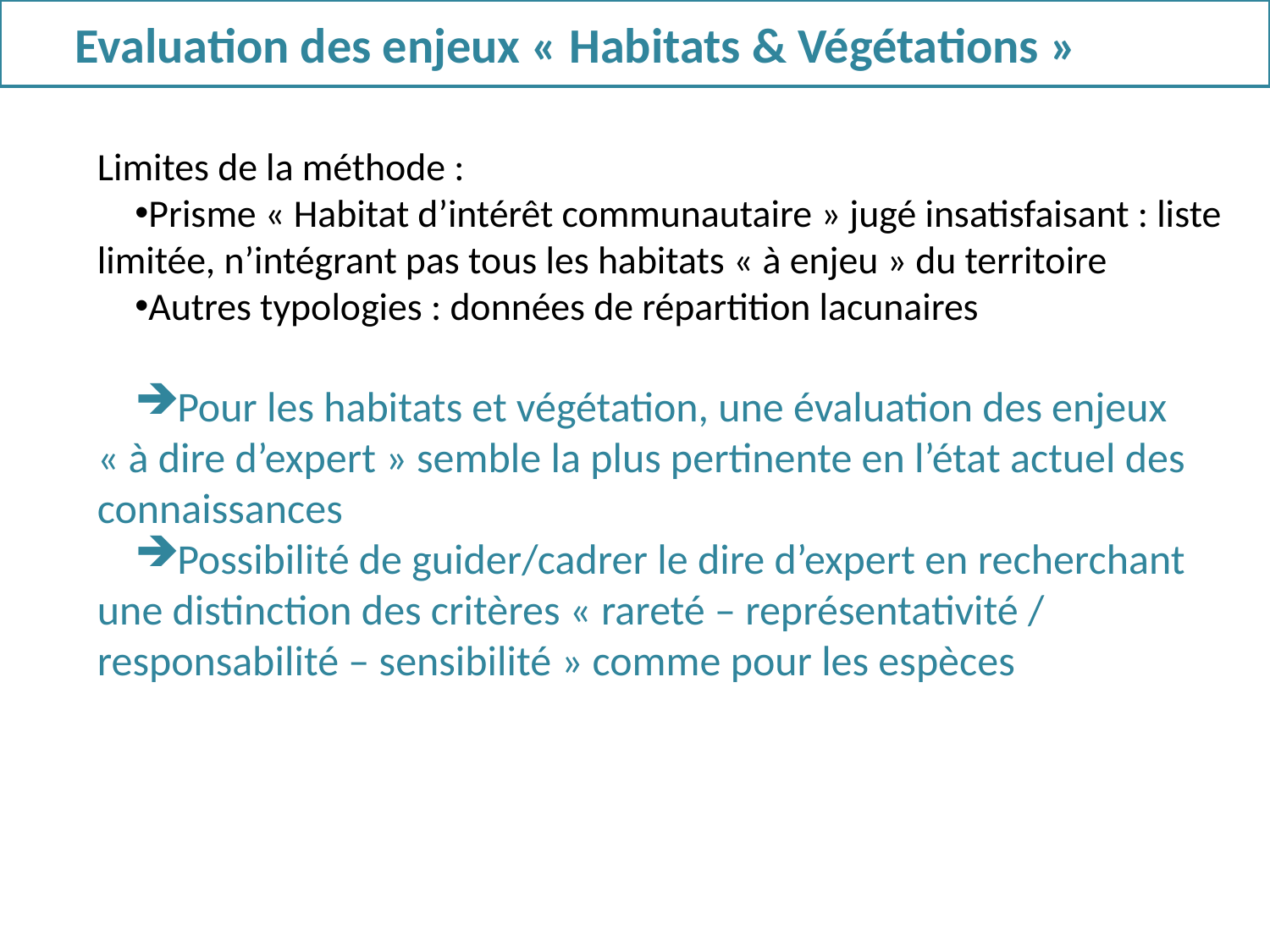

# Evaluation des enjeux « Habitats & Végétations »

Limites de la méthode :
Prisme « Habitat d’intérêt communautaire » jugé insatisfaisant : liste limitée, n’intégrant pas tous les habitats « à enjeu » du territoire
Autres typologies : données de répartition lacunaires

Pour les habitats et végétation, une évaluation des enjeux « à dire d’expert » semble la plus pertinente en l’état actuel des connaissances
Possibilité de guider/cadrer le dire d’expert en recherchant une distinction des critères « rareté – représentativité / responsabilité – sensibilité » comme pour les espèces